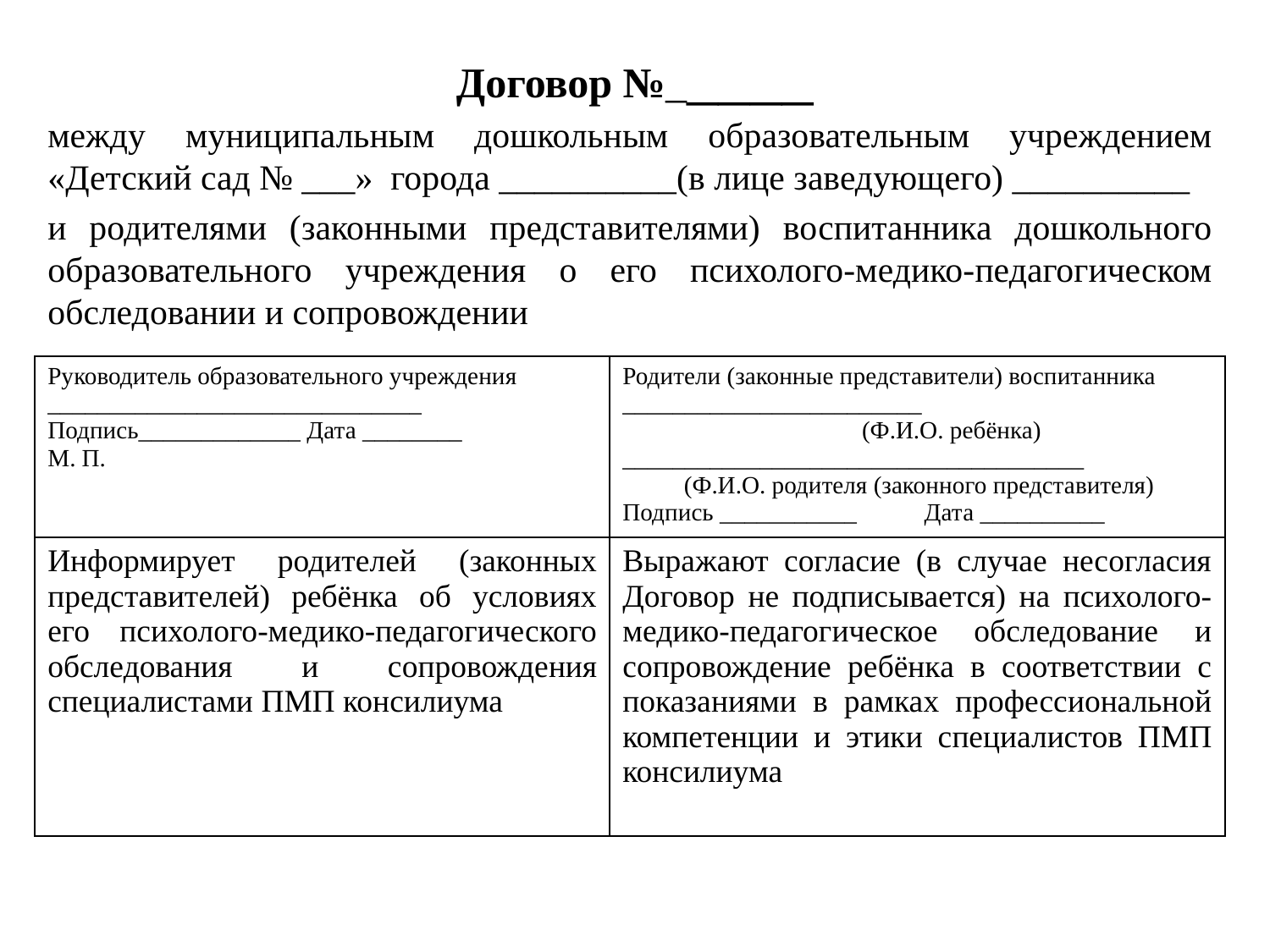

# Договор №_____
между муниципальным дошкольным образовательным учреждением «Детский сад № ___»  города __________(в лице заведующего) __________
и родителями (законными представителями) воспитанника дошкольного образовательного учреждения о его психолого-медико-педагогическом обследовании и сопровождении
| Руководитель образовательного учреждения \_\_\_\_\_\_\_\_\_\_\_\_\_\_\_\_\_\_\_\_\_\_\_\_\_\_\_\_\_\_ Подпись\_\_\_\_\_\_\_\_\_\_\_\_\_ Дата \_\_\_\_\_\_\_\_ М. П. | Родители (законные представители) воспитанника \_\_\_\_\_\_\_\_\_\_\_\_\_\_\_\_\_\_\_\_\_\_\_\_ (Ф.И.О. ребёнка) \_\_\_\_\_\_\_\_\_\_\_\_\_\_\_\_\_\_\_\_\_\_\_\_\_\_\_\_\_\_\_\_\_\_\_\_\_ (Ф.И.О. родителя (законного представителя) Подпись \_\_\_\_\_\_\_\_\_\_\_ Дата \_\_\_\_\_\_\_\_\_\_ |
| --- | --- |
| Информирует родителей (законных представителей) ребёнка об условиях его психолого-медико-педагогического обследования и сопровождения специалистами ПМП консилиума | Выражают согласие (в случае несогласия Договор не подписывается) на психолого-медико-педагогическое обследование и сопровождение ребёнка в соответствии с показаниями в рамках профессиональной компетенции и этики специалистов ПМП консилиума |